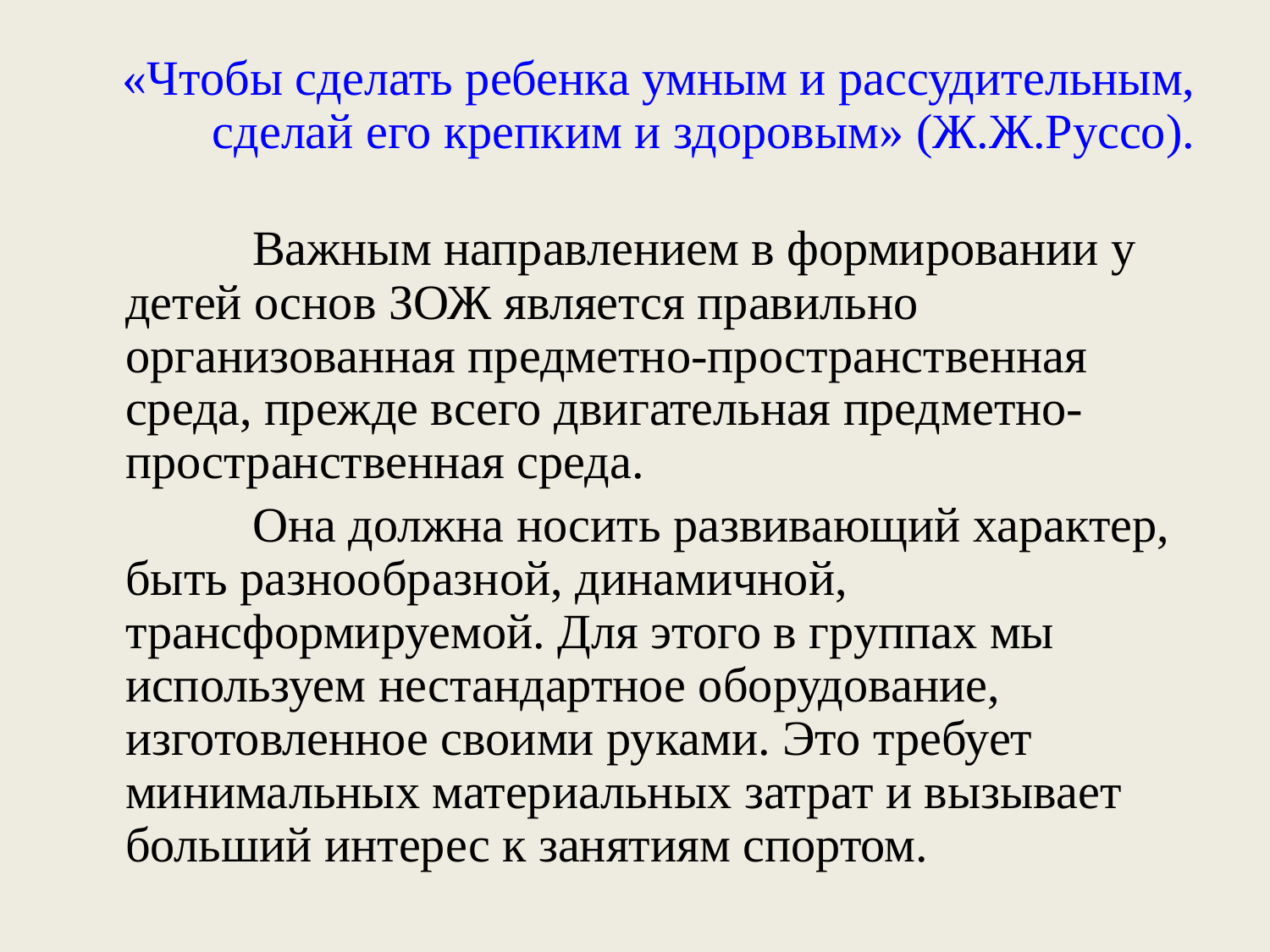

«Чтобы сделать ребенка умным и рассудительным, сделай его крепким и здоровым» (Ж.Ж.Руссо).

		Важным направлением в формировании у детей основ ЗОЖ является правильно организованная предметно-пространственная среда, прежде всего двигательная предметно-пространственная среда.
		Она должна носить развивающий характер, быть разнообразной, динамичной, трансформируемой. Для этого в группах мы используем нестандартное оборудование, изготовленное своими руками. Это требует минимальных материальных затрат и вызывает больший интерес к занятиям спортом.